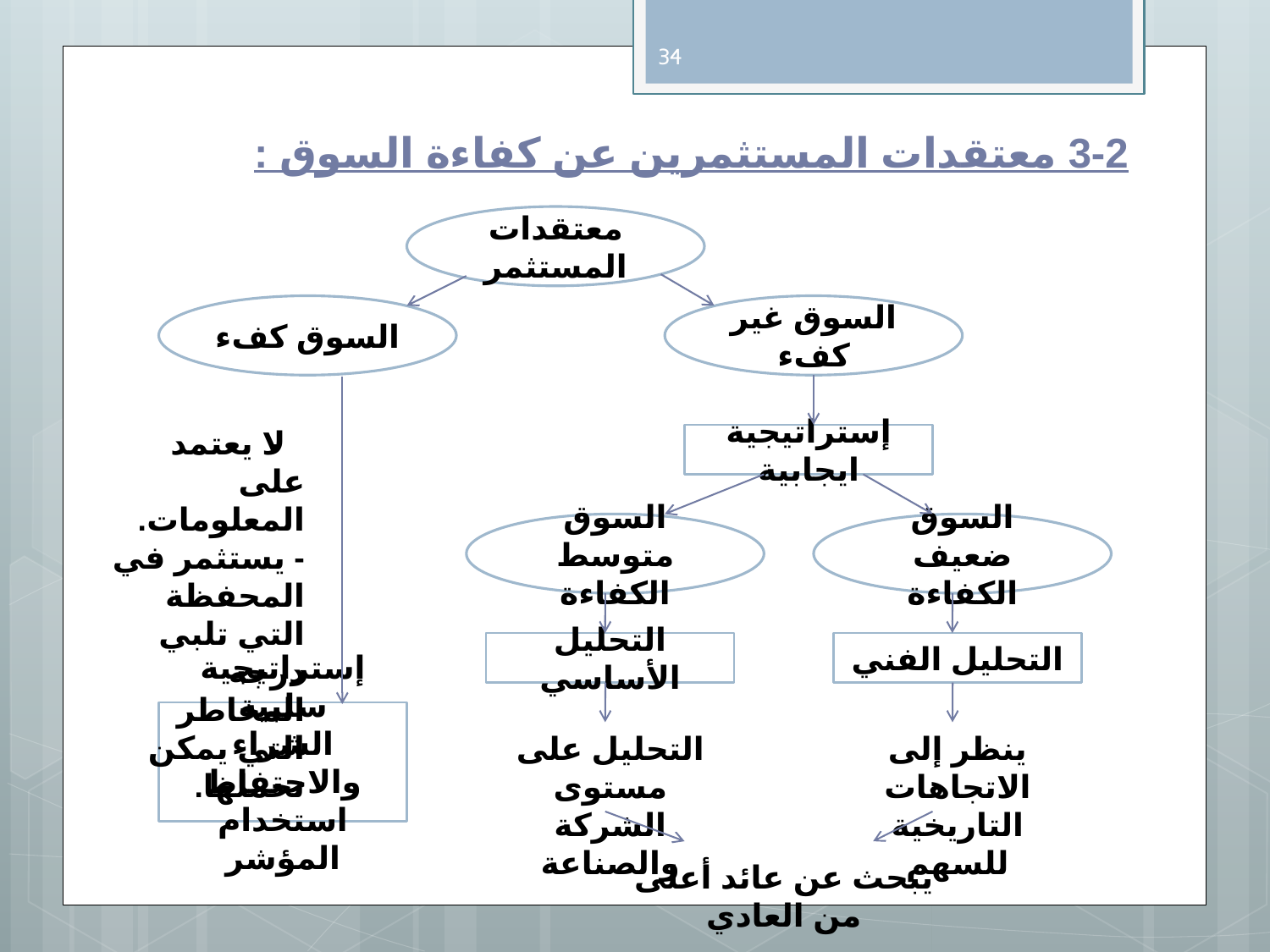

34
# 3-2 معتقدات المستثمرين عن كفاءة السوق :
معتقدات المستثمر
السوق كفء
السوق غير كفء
إستراتيجية ايجابية
السوق متوسط الكفاءة
السوق ضعيف الكفاءة
التحليل الأساسي
التحليل الفني
إستراتيجية سلبية
الشراء والاحتفاظ
استخدام المؤشر
التحليل على مستوى الشركة والصناعة
ينظر إلى الاتجاهات التاريخية للسهم
يبحث عن عائد أعلى من العادي
- لا يعتمد على المعلومات.
- يستثمر في المحفظة التي تلبي درجة المخاطر التي يمكن تحملها.